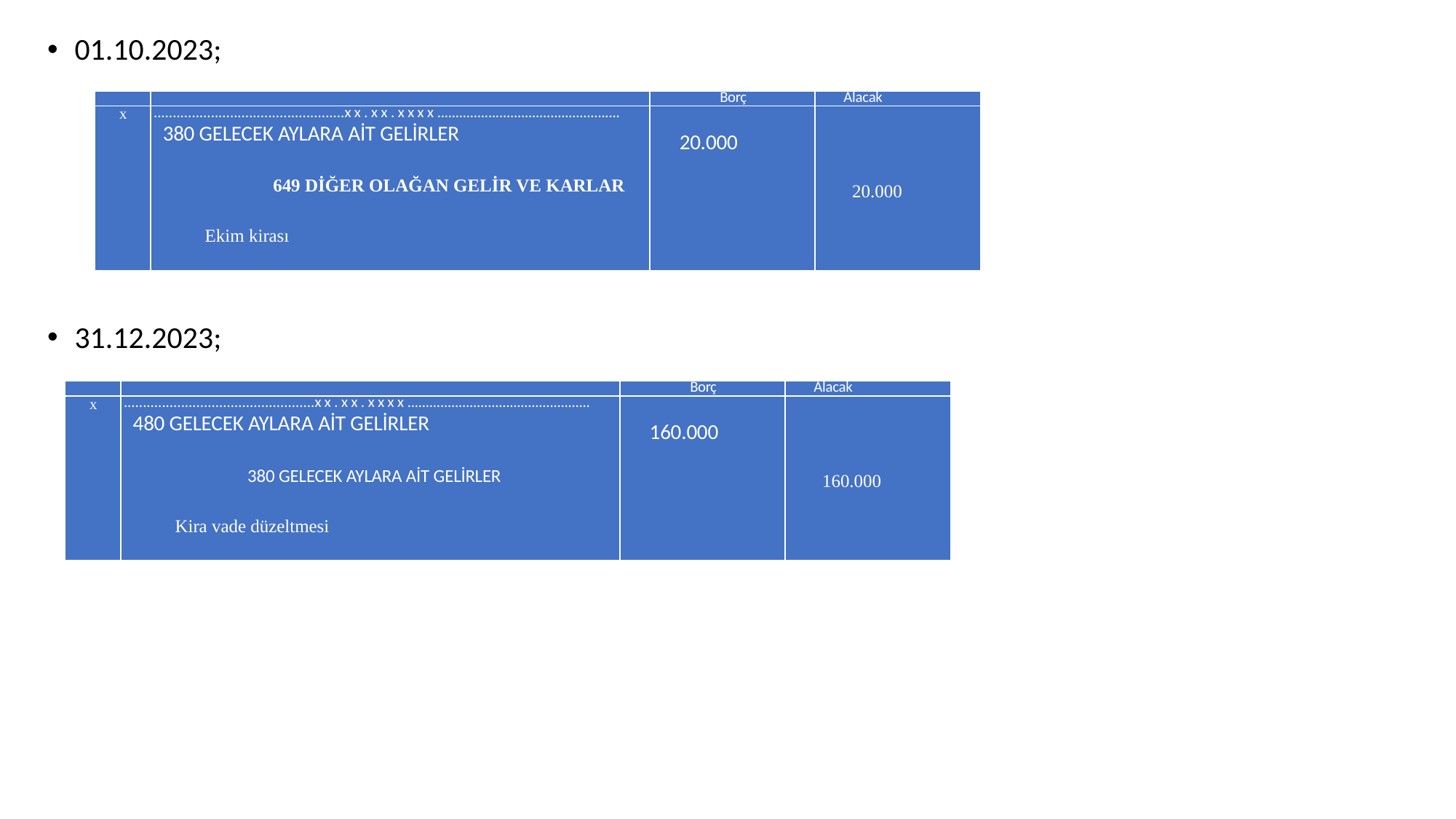

01.10.2023;

31.12.2023;

|  |  | Borç | Alacak |
| --- | --- | --- | --- |
| x | ..................................................xx.xx.xxxx.................................................. 380 GELECEK AYLARA AİT GELİRLER 649 DİĞER OLAĞAN GELİR VE KARLAR Ekim kirası | 20.000 | 20.000 |
|  |  | Borç | Alacak |
| --- | --- | --- | --- |
| x | ..................................................xx.xx.xxxx.................................................. 480 GELECEK AYLARA AİT GELİRLER 380 GELECEK AYLARA AİT GELİRLER Kira vade düzeltmesi | 160.000 | 160.000 |